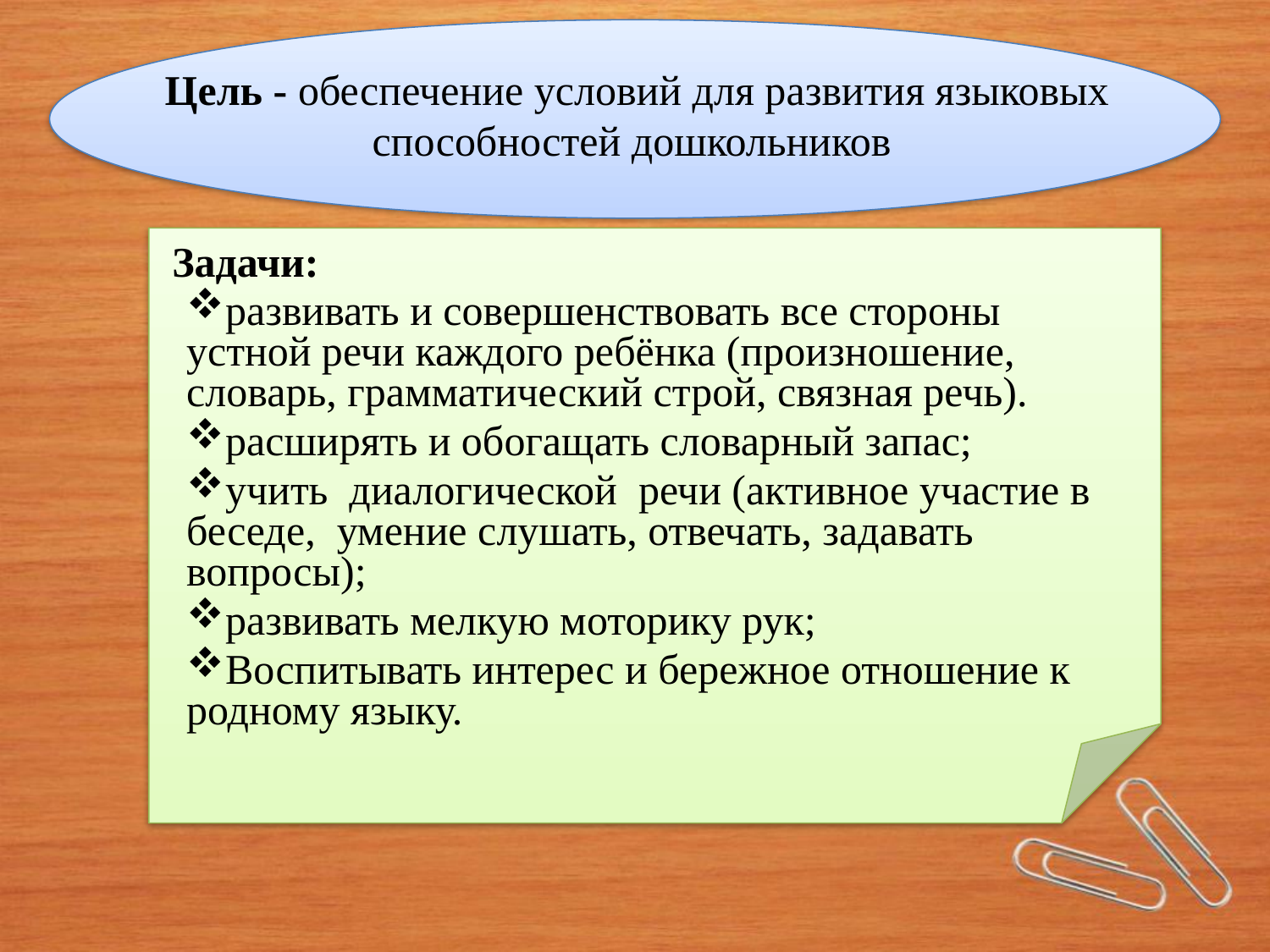

# Цель - обеспечение условий для развития языковых способностей дошкольников

 Задачи:
развивать и совершенствовать все стороны устной речи каждого ребёнка (произношение, словарь, грамматический строй, связная речь).
расширять и обогащать словарный запас;
учить  диалогической  речи (активное участие в беседе,  умение слушать, отвечать, задавать вопросы);
развивать мелкую моторику рук;
Воспитывать интерес и бережное отношение к родному языку.